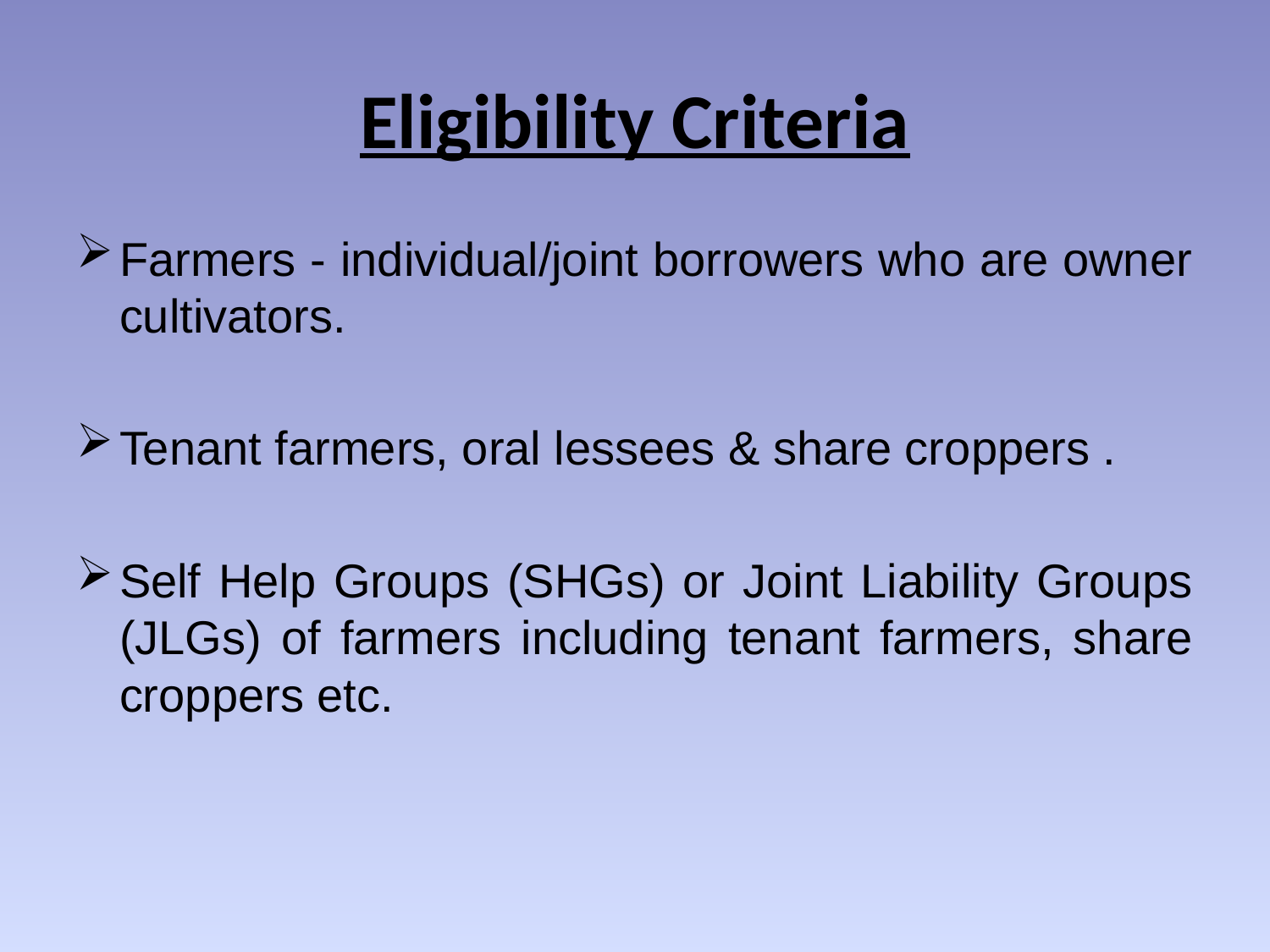

# Eligibility Criteria
Farmers - individual/joint borrowers who are owner cultivators.

Tenant farmers, oral lessees & share croppers .

Self Help Groups (SHGs) or Joint Liability Groups (JLGs) of farmers including tenant farmers, share croppers etc.